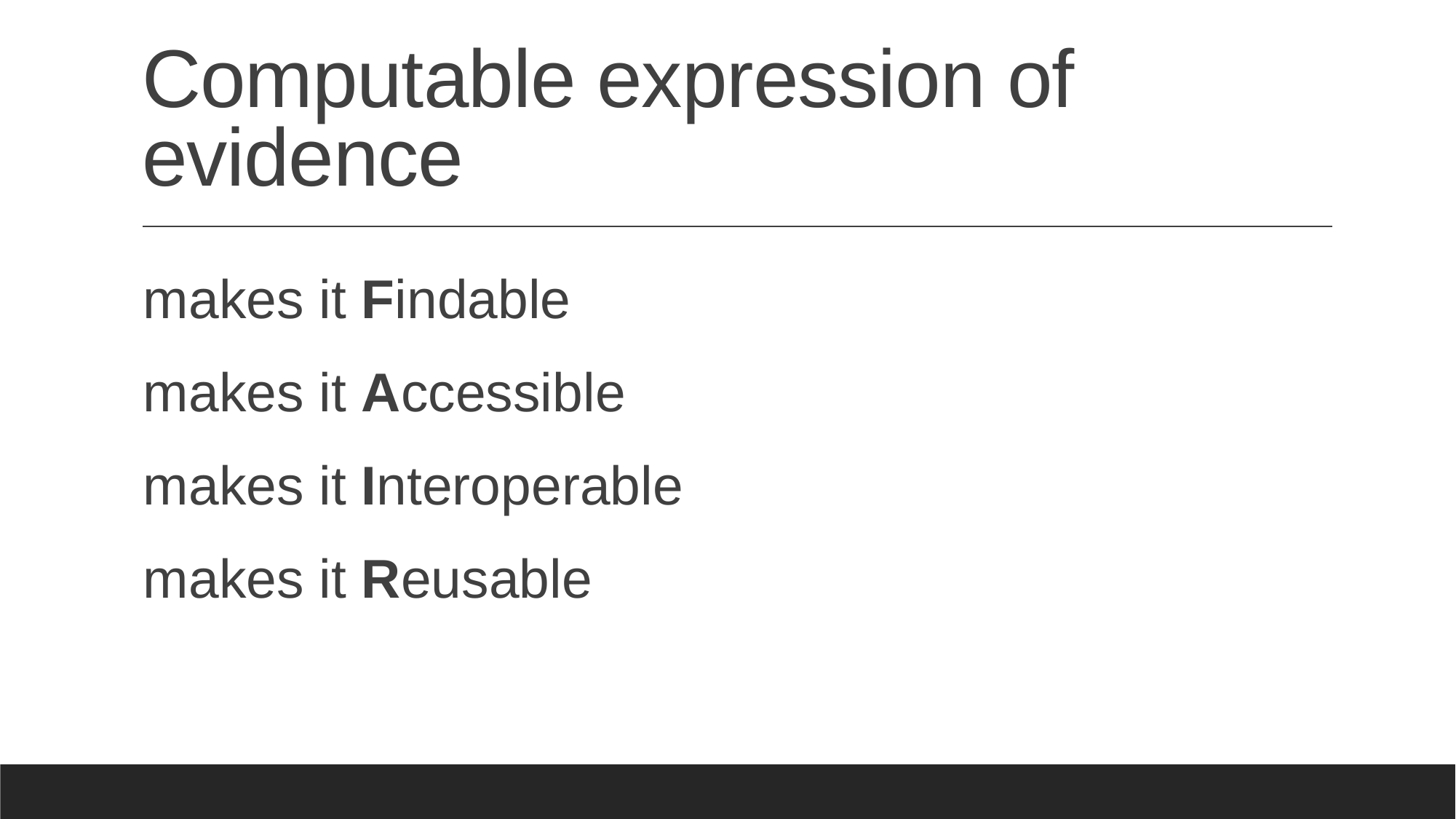

# Computable expression of evidence
makes it Findable
makes it Accessible
makes it Interoperable
makes it Reusable